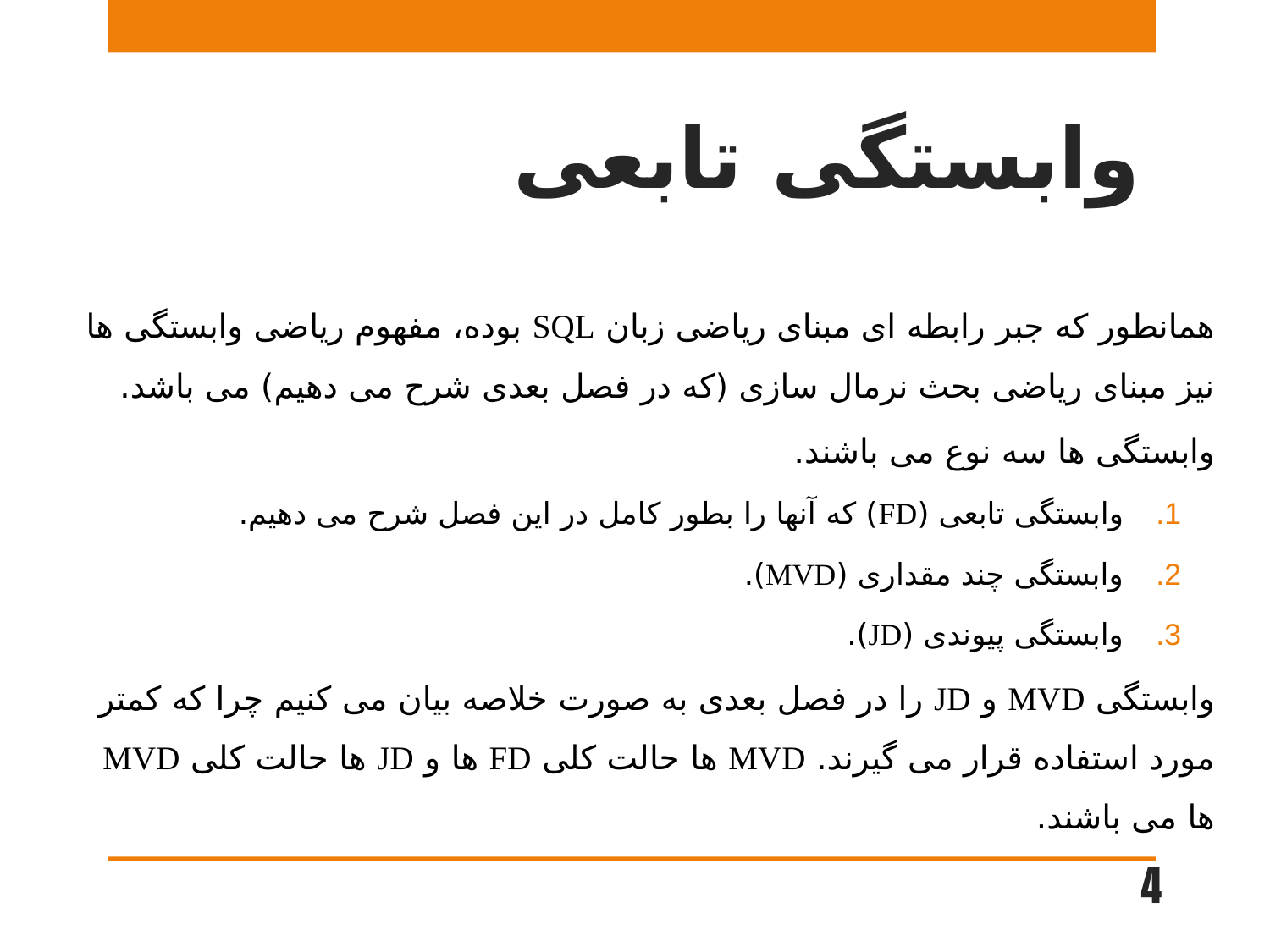

# وابستگی تابعی
همانطور که جبر رابطه ای مبنای ریاضی زبان SQL بوده، مفهوم ریاضی وابستگی ها نیز مبنای ریاضی بحث نرمال سازی (که در فصل بعدی شرح می دهیم) می باشد.
وابستگی ها سه نوع می باشند.
وابستگی تابعی (FD) که آنها را بطور کامل در این فصل شرح می دهیم.
وابستگی چند مقداری (MVD).
وابستگی پیوندی (JD).
وابستگی MVD و JD را در فصل بعدی به صورت خلاصه بیان می کنیم چرا که کمتر مورد استفاده قرار می گیرند. MVD ها حالت کلی FD ها و JD ها حالت کلی MVD ها می باشند.
4